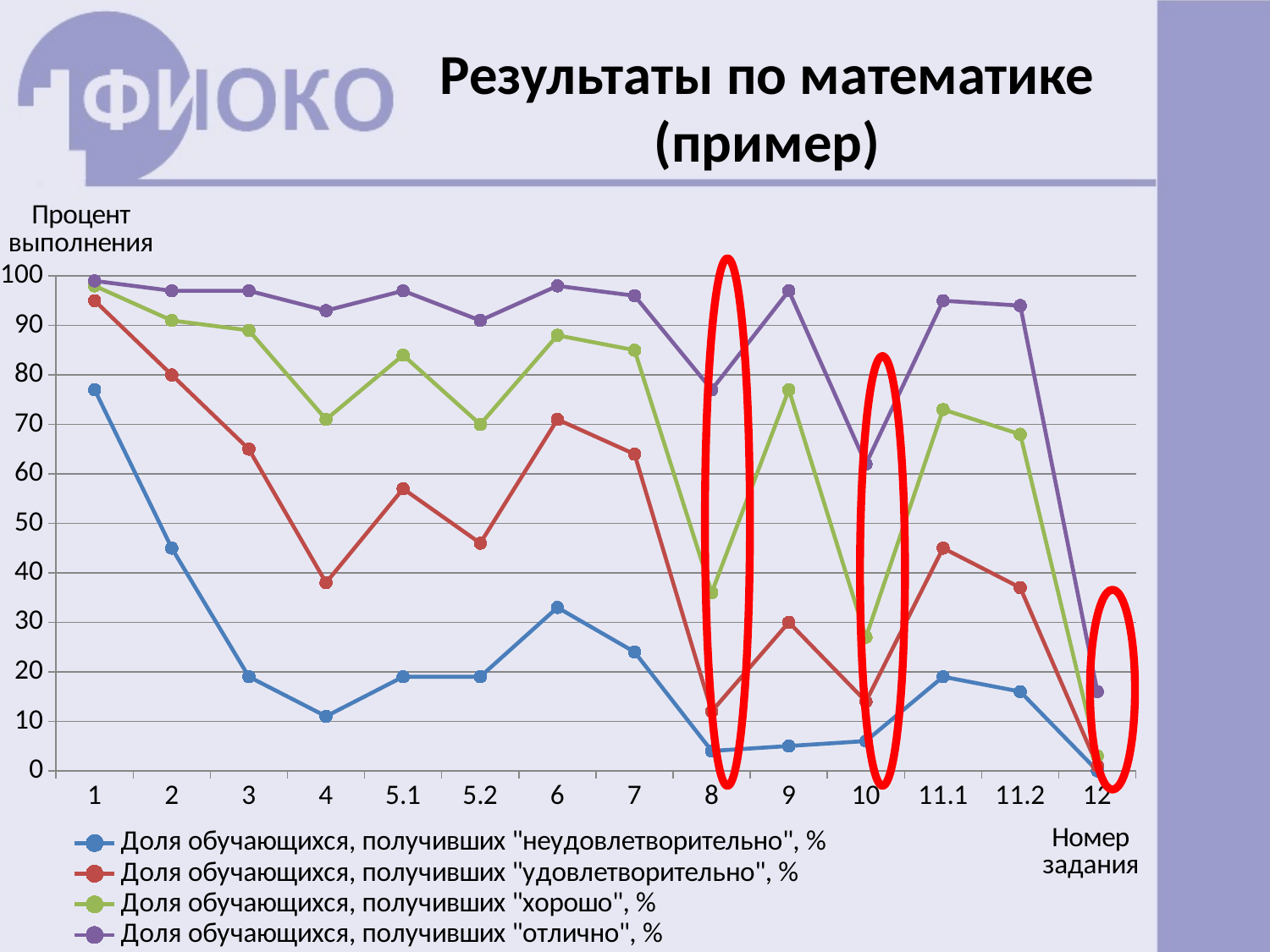

Результаты по математике (пример)

### Chart

| Category | Доля обучающихся, получивших "неудовлетворительно", % | Доля обучающихся, получивших "удовлетворительно", % | Доля обучающихся, получивших "хорошо", % | Доля обучающихся, получивших "отлично", % |
|---|---|---|---|---|
| 1 | 77.0 | 95.0 | 98.0 | 99.0 |
| 2 | 45.0 | 80.0 | 91.0 | 97.0 |
| 3 | 19.0 | 65.0 | 89.0 | 97.0 |
| 4 | 11.0 | 38.0 | 71.0 | 93.0 |
| 5.1 | 19.0 | 57.0 | 84.0 | 97.0 |
| 5.2 | 19.0 | 46.0 | 70.0 | 91.0 |
| 6 | 33.0 | 71.0 | 88.0 | 98.0 |
| 7 | 24.0 | 64.0 | 85.0 | 96.0 |
| 8 | 4.0 | 12.0 | 36.0 | 77.0 |
| 9 | 5.0 | 30.0 | 77.0 | 97.0 |
| 10 | 6.0 | 14.0 | 27.0 | 62.0 |
| 11.1 | 19.0 | 45.0 | 73.0 | 95.0 |
| 11.2 | 16.0 | 37.0 | 68.0 | 94.0 |
| 12 | 0.0 | 1.0 | 3.0 | 16.0 |